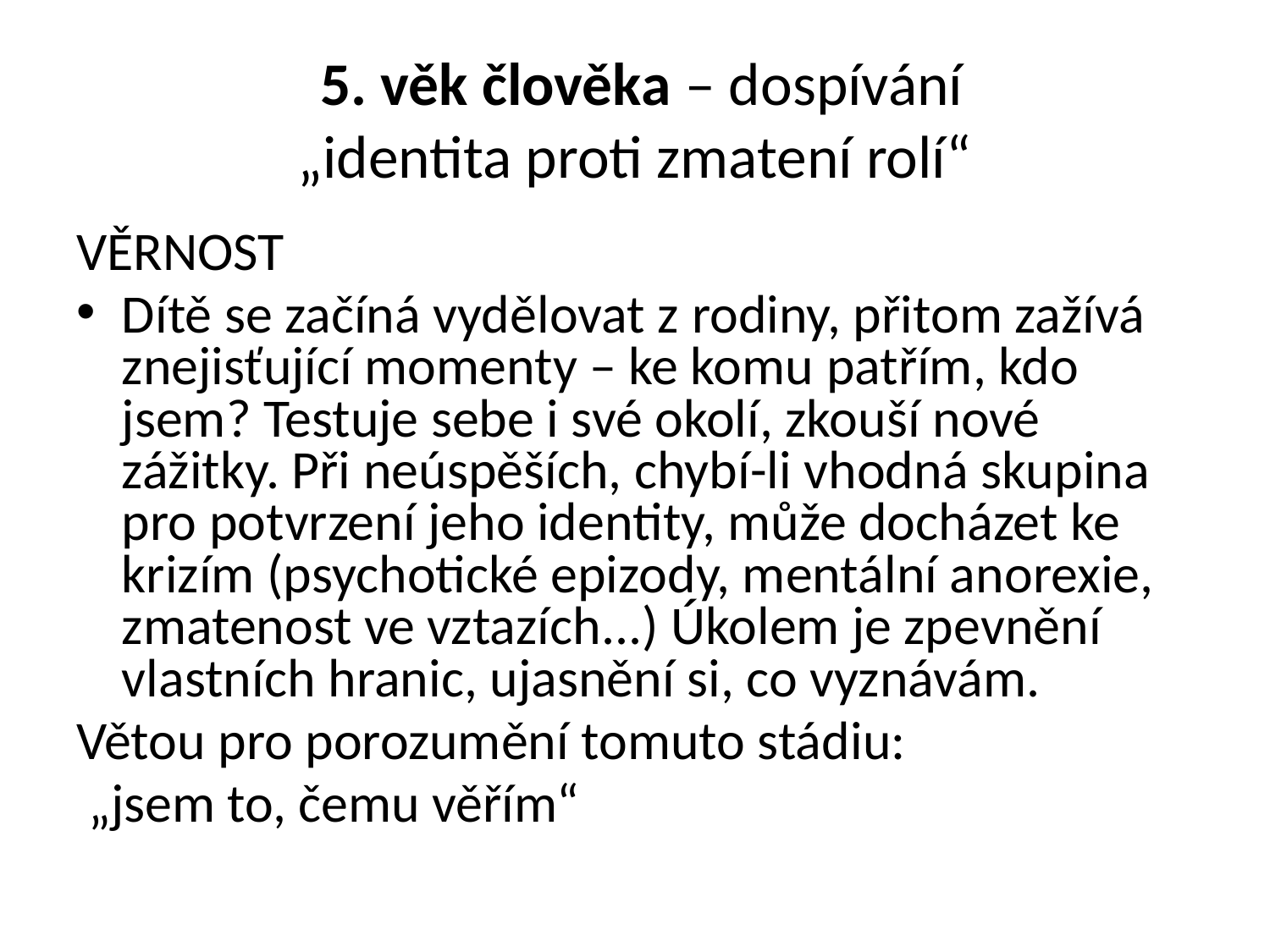

# 5. věk člověka – dospívání „identita proti zmatení rolí“
VĚRNOST
Dítě se začíná vydělovat z rodiny, přitom zažívá znejisťující momenty – ke komu patřím, kdo jsem? Testuje sebe i své okolí, zkouší nové zážitky. Při neúspěších, chybí-li vhodná skupina pro potvrzení jeho identity, může docházet ke krizím (psychotické epizody, mentální anorexie, zmatenost ve vztazích...) Úkolem je zpevnění vlastních hranic, ujasnění si, co vyznávám.
Větou pro porozumění tomuto stádiu:
 „jsem to, čemu věřím“